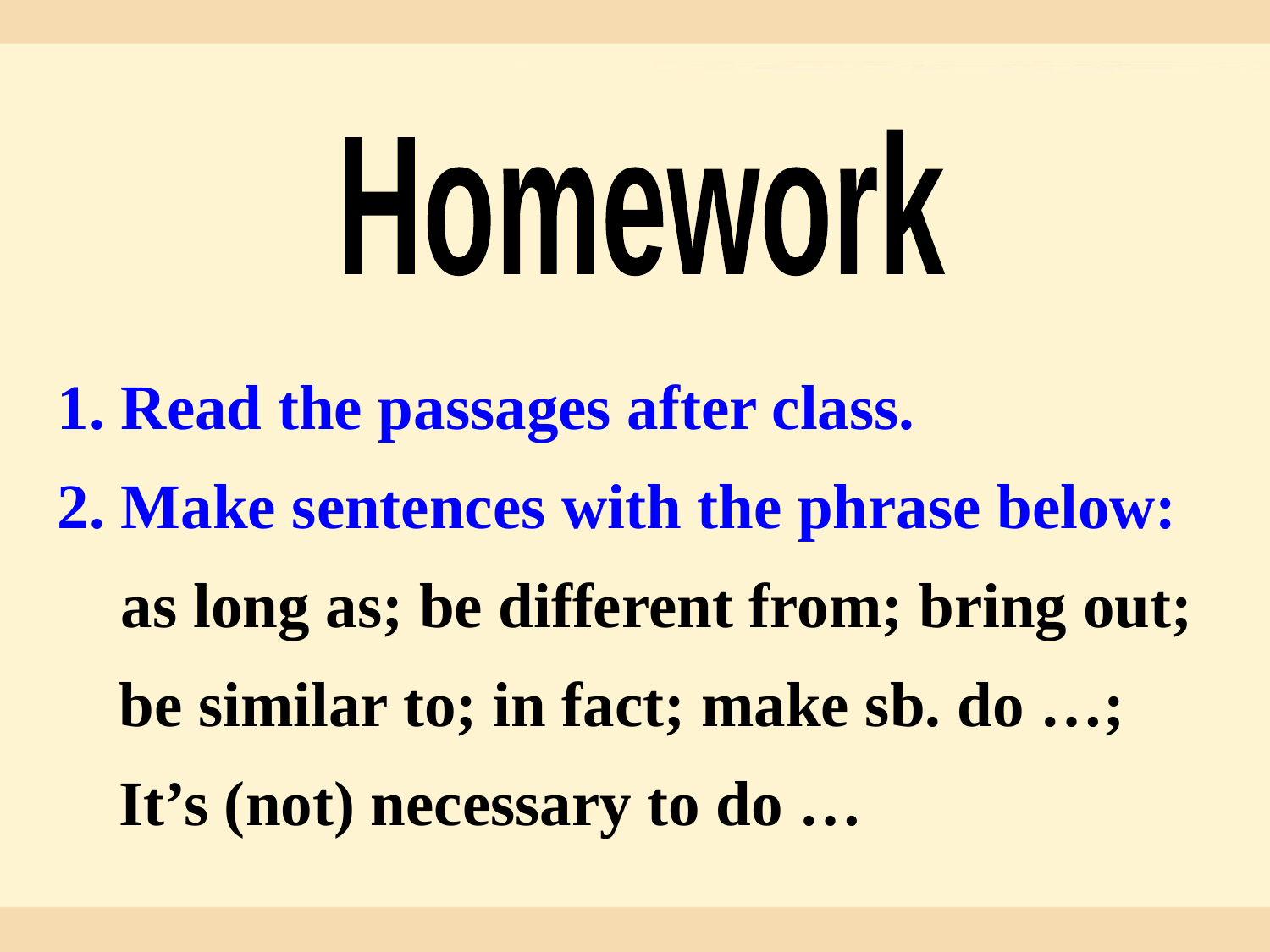

Homework
1. Read the passages after class.
2. Make sentences with the phrase below:
    as long as; be different from; bring out; be similar to; in fact; make sb. do …; It’s (not) necessary to do …